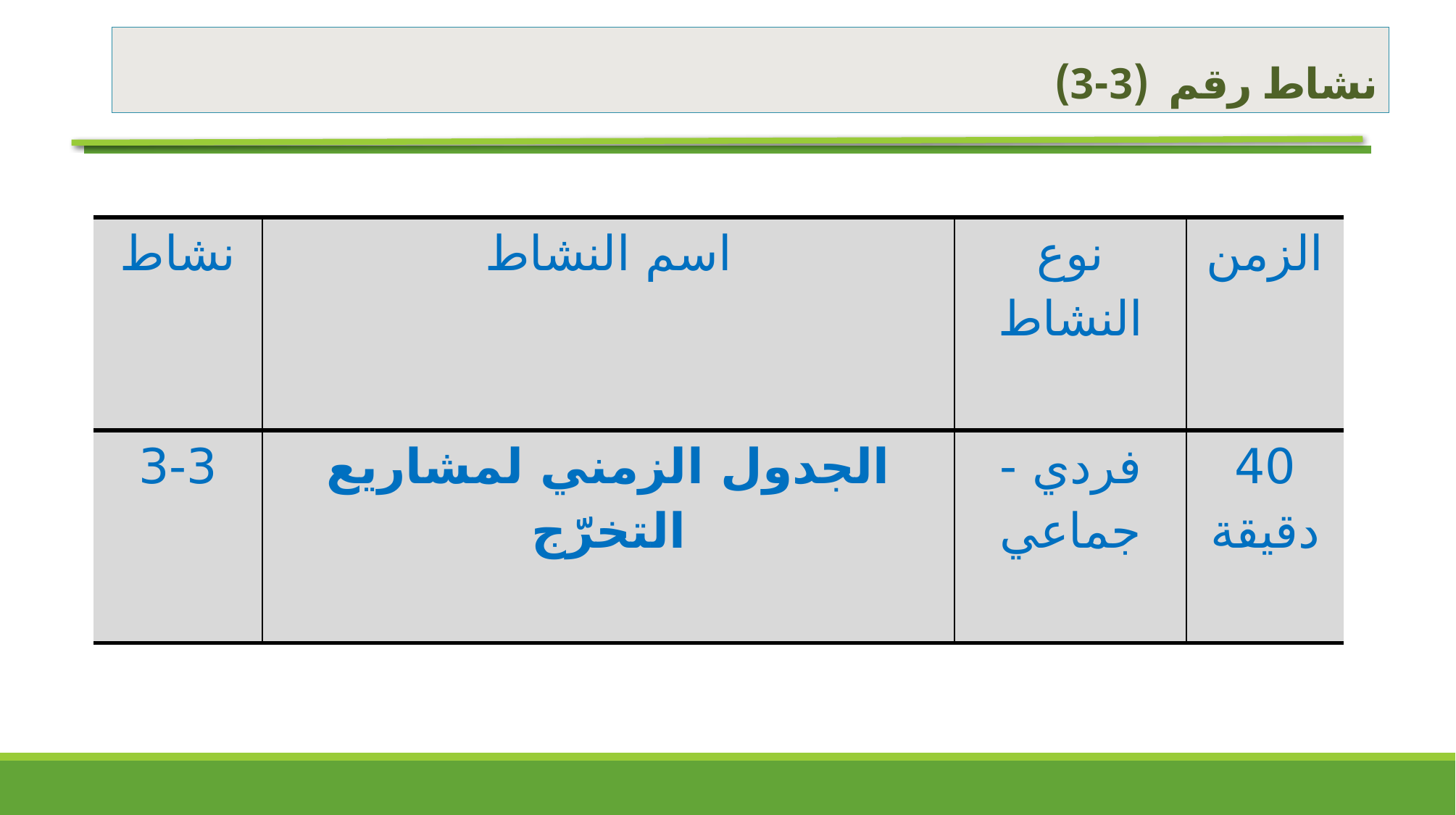

# نشاط رقم  (3-3)
| نشاط | اسم النشاط | نوع النشاط | الزمن |
| --- | --- | --- | --- |
| 3-3 | الجدول الزمني لمشاريع التخرّج | فردي - جماعي | 40 دقيقة |